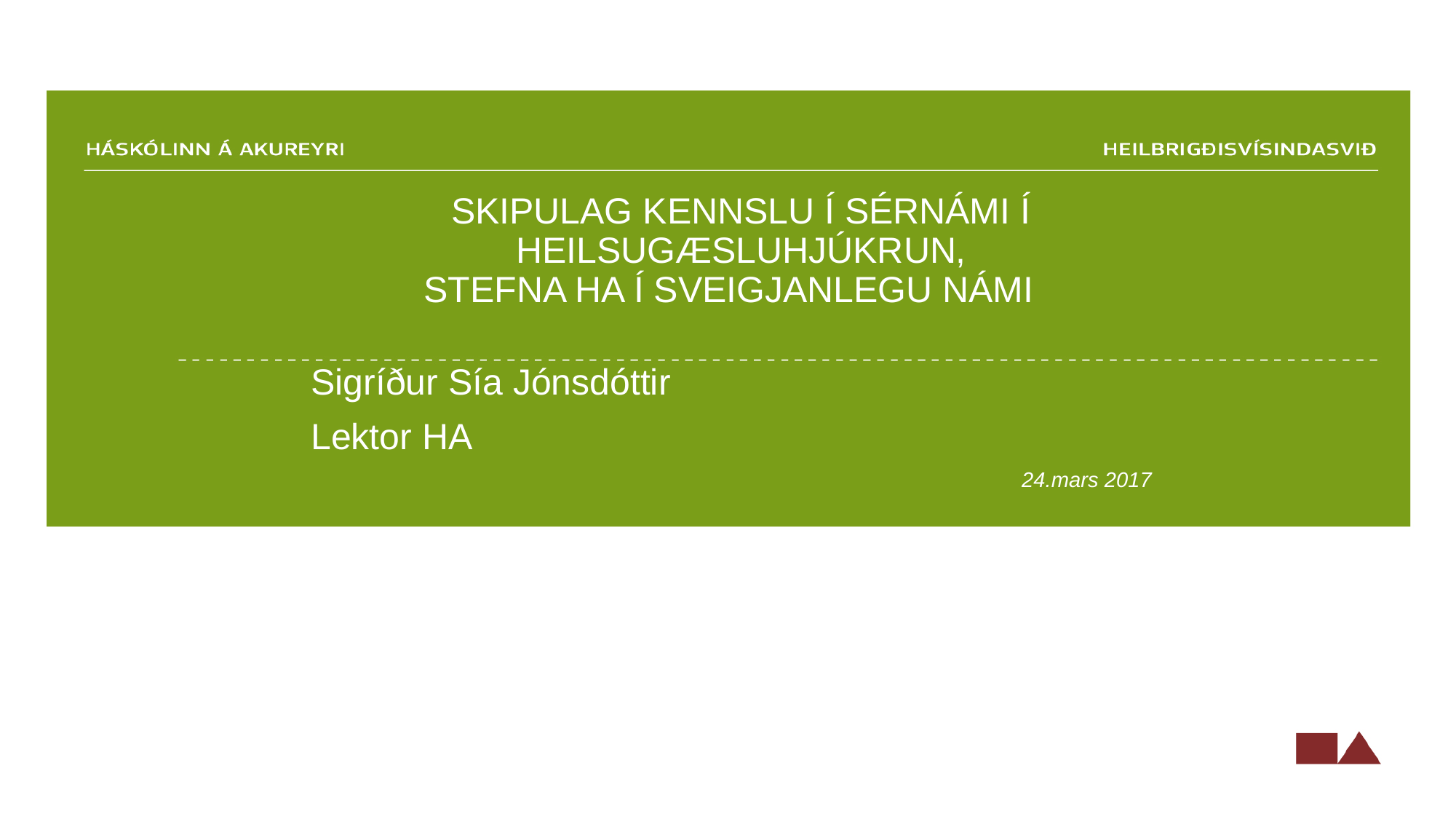

# Skipulag kennslu í sérnámi í heilsugæsluhjúkrun, stefna HA í sveigjanlegu námi
Sigríður Sía Jónsdóttir
Lektor HA
24.mars 2017